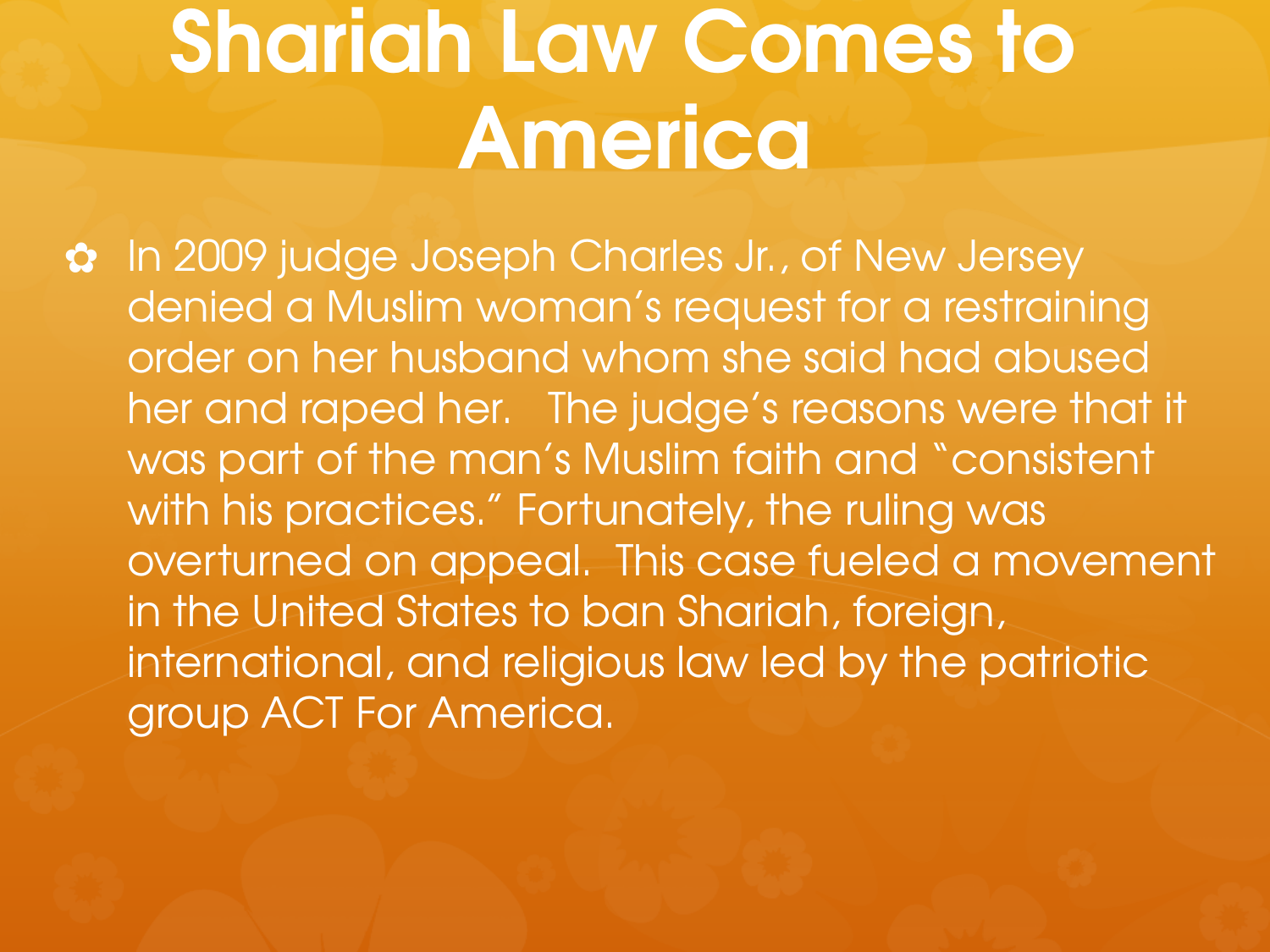

# Shariah Law Comes to  America
In 2009 judge Joseph Charles Jr., of New Jersey denied a Muslim woman’s request for a restraining order on her husband whom she said had abused her and raped her.   The judge’s reasons were that it was part of the man’s Muslim faith and “consistent with his practices.” Fortunately, the ruling was overturned on appeal.  This case fueled a movement in the United States to ban Shariah, foreign, international, and religious law led by the patriotic group ACT For America.